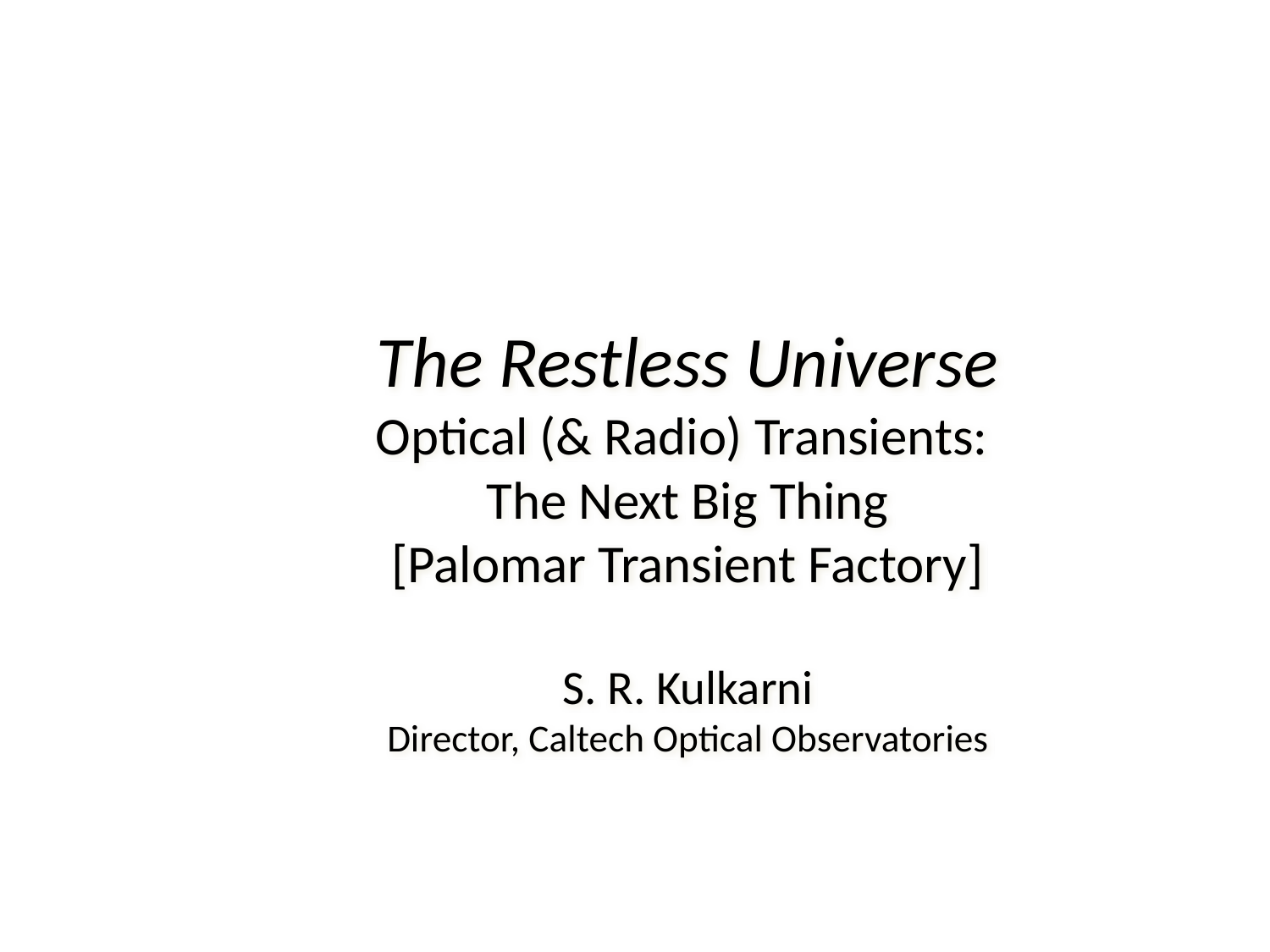

# The Restless Universe Optical (& Radio) Transients: The Next Big Thing [Palomar Transient Factory] S. R. Kulkarni Director, Caltech Optical Observatories